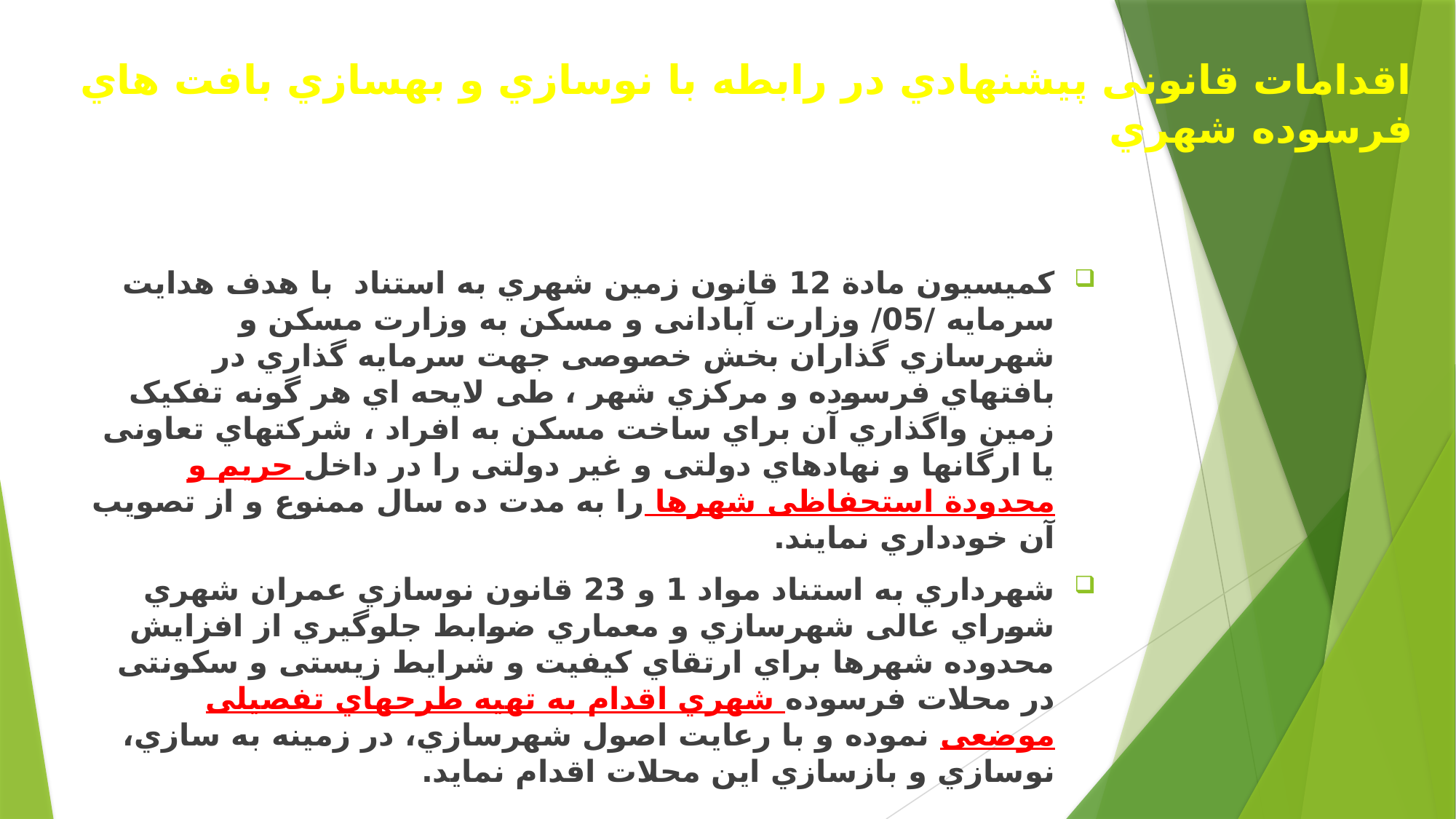

# اقدامات قانونی پیشنهادي در رابطه با نوسازي و بهسازي بافت هاي فرسوده شهري
کمیسیون مادة 12 قانون زمین شهري به استناد  با هدف هدایت سرمایه /05/ وزارت آبادانی و مسکن به وزارت مسکن و شهرسازي گذاران بخش خصوصی جهت سرمایه گذاري در بافتهاي فرسوده و مرکزي شهر ، طی لایحه اي هر گونه تفکیک زمین واگذاري آن براي ساخت مسکن به افراد ، شرکتهاي تعاونی یا ارگانها و نهادهاي دولتی و غیر دولتی را در داخل حریم و محدودة استحفاظی شهرها را به مدت ده سال ممنوع و از تصویب آن خودداري نمایند.
شهرداري به استناد مواد 1 و 23 قانون نوسازي عمران شهري شوراي عالی شهرسازي و معماري ضوابط جلوگیري از افزایش محدوده شهرها براي ارتقاي کیفیت و شرایط زیستی و سکونتی در محلات فرسوده شهري اقدام به تهیه طرحهاي تفصیلی موضعی نموده و با رعایت اصول شهرسازي، در زمینه به سازي، نوسازي و بازسازي این محلات اقدام نماید.